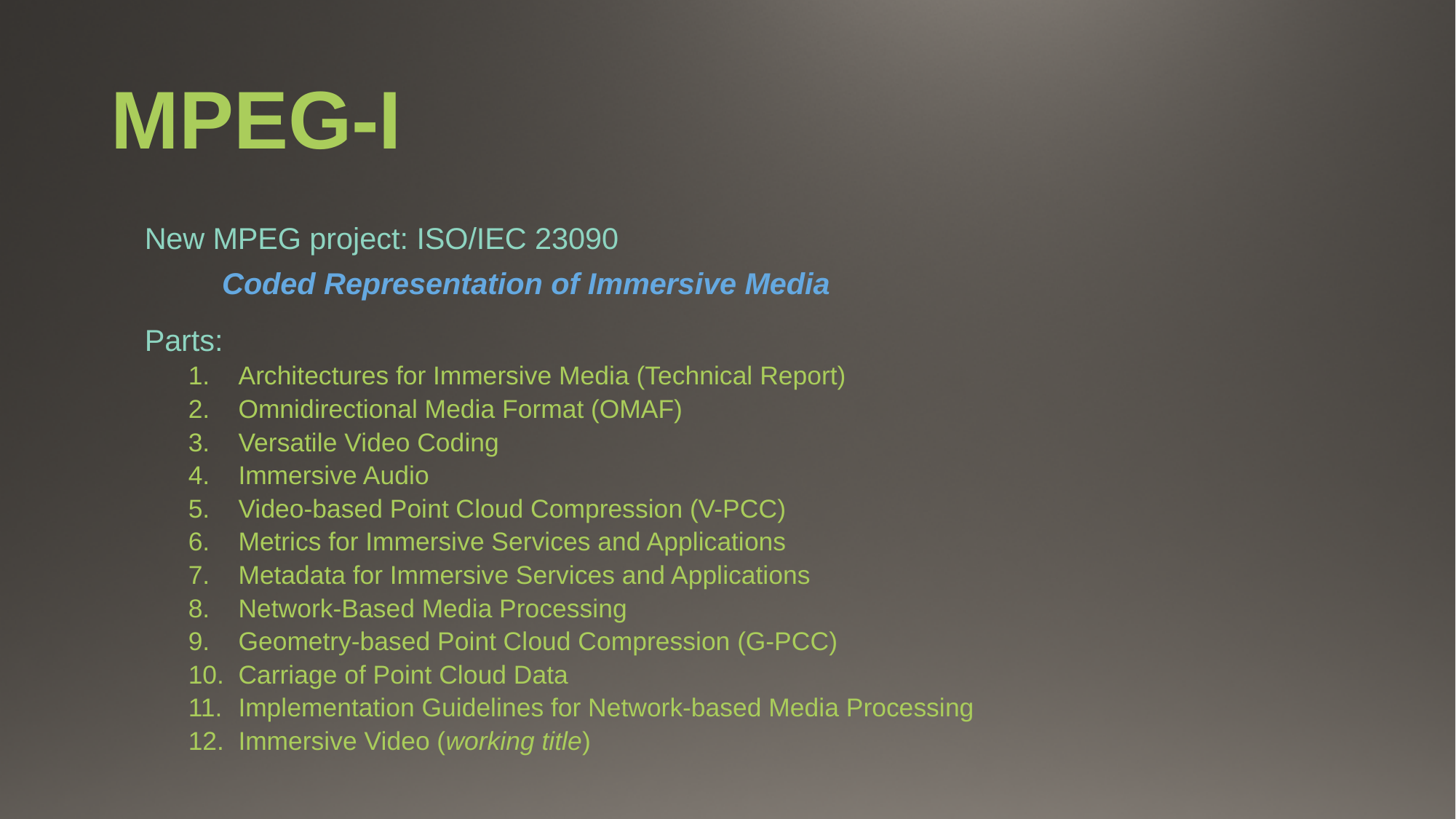

# MPEG-I
New MPEG project: ISO/IEC 23090
	Coded Representation of Immersive Media
Parts:
Architectures for Immersive Media (Technical Report)
Omnidirectional Media Format (OMAF)
Versatile Video Coding
Immersive Audio
Video-based Point Cloud Compression (V-PCC)
Metrics for Immersive Services and Applications
Metadata for Immersive Services and Applications
Network-Based Media Processing
Geometry-based Point Cloud Compression (G-PCC)
Carriage of Point Cloud Data
Implementation Guidelines for Network-based Media Processing
Immersive Video (working title)